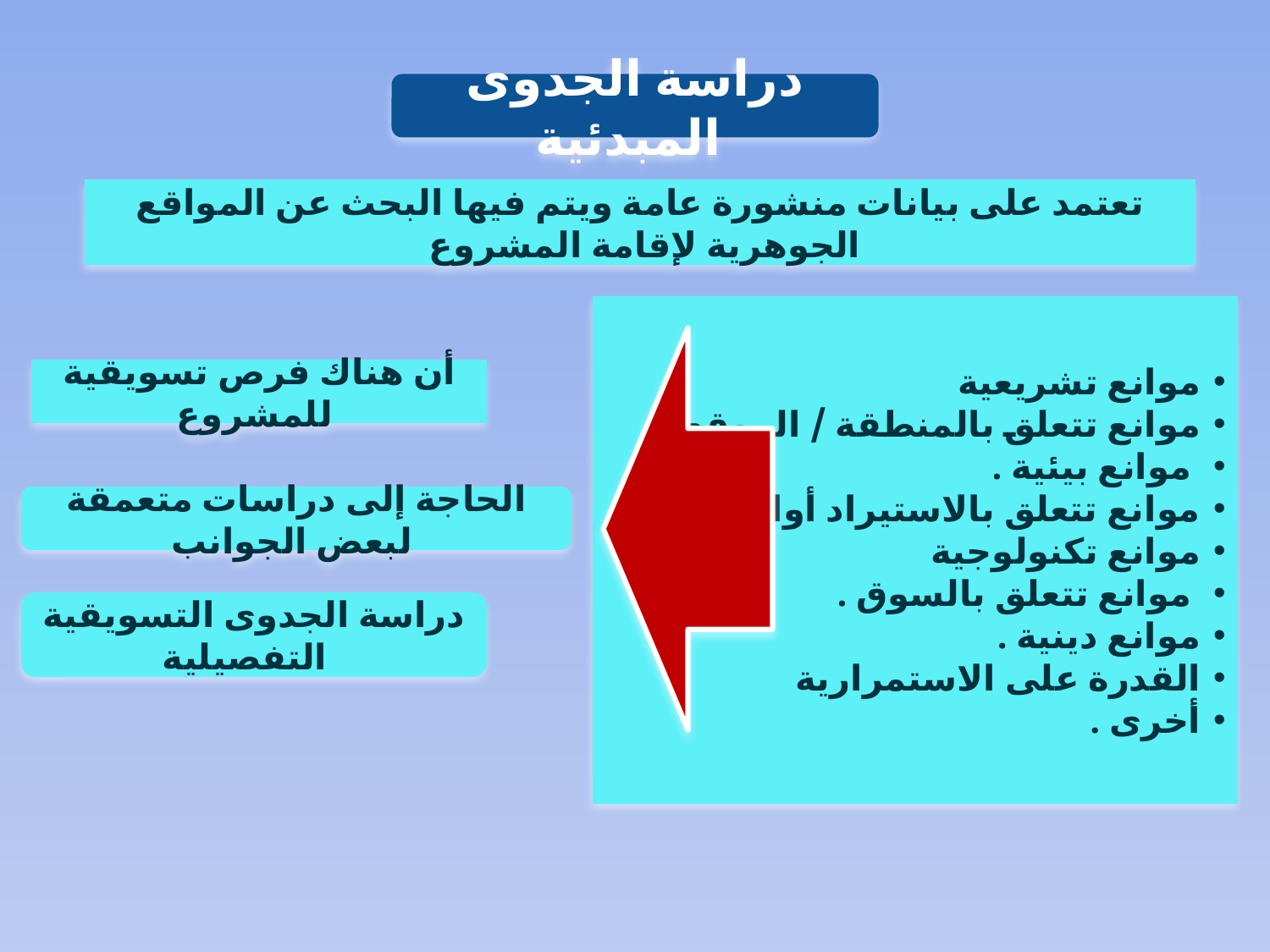

دراسة الجدوى المبدئية
تعتمد على بيانات منشورة عامة ويتم فيها البحث عن المواقع الجوهرية لإقامة المشروع
موانع تشريعية
موانع تتعلق بالمنطقة / الموقع .
 موانع بيئية .
موانع تتعلق بالاستيراد أوالتصدير.
موانع تكنولوجية
 موانع تتعلق بالسوق .
موانع دينية .
القدرة على الاستمرارية
أخرى .

أن هناك فرص تسويقية للمشروع
الحاجة إلى دراسات متعمقة لبعض الجوانب
دراسة الجدوى التسويقية التفصيلية
الدكتور عيسى قداده
28